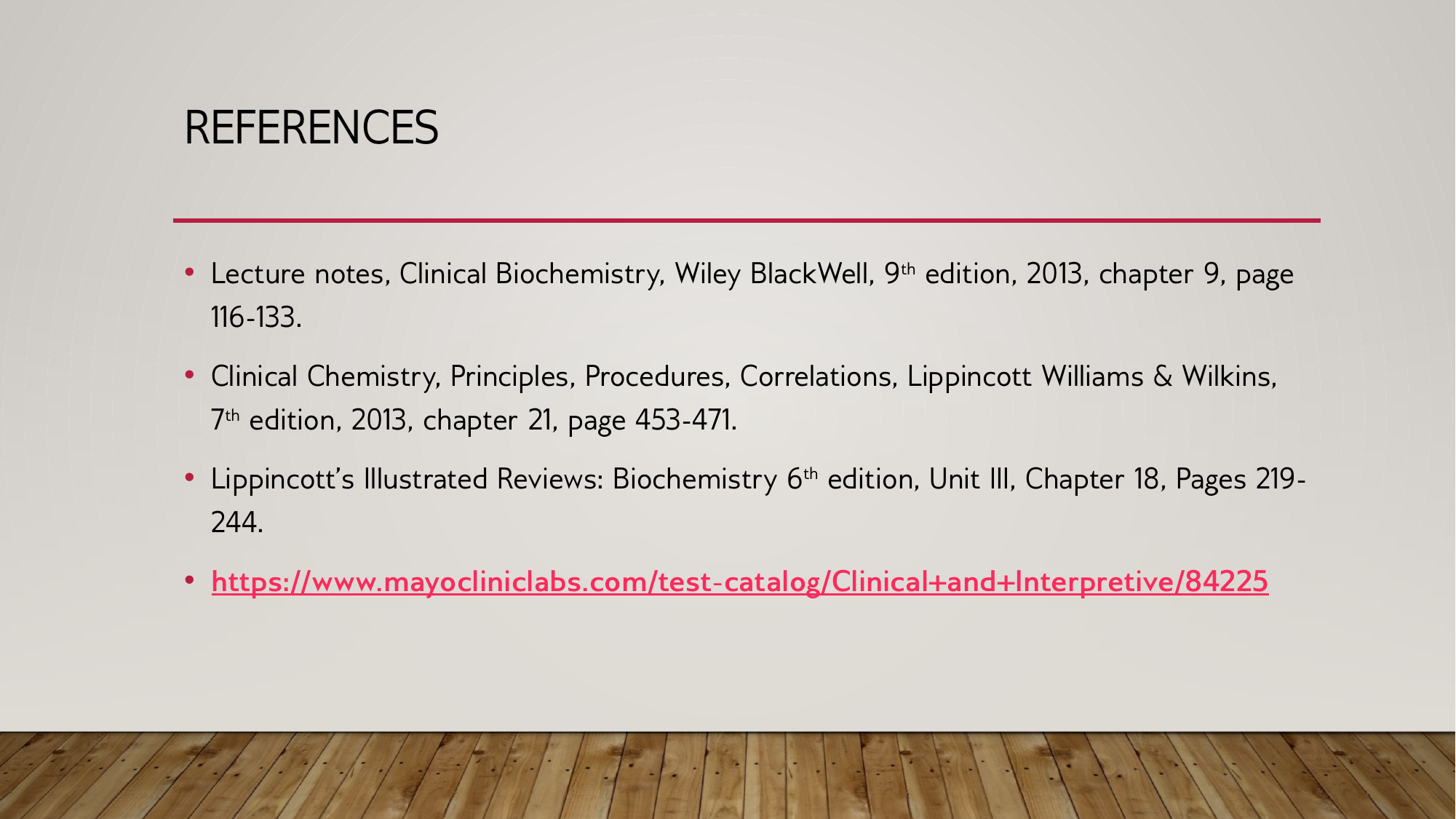

# References
Lecture notes, Clinical Biochemistry, Wiley BlackWell, 9th edition, 2013, chapter 9, page 116-133.
Clinical Chemistry, Principles, Procedures, Correlations, Lippincott Williams & Wilkins, 7th edition, 2013, chapter 21, page 453-471.
Lippincott’s Illustrated Reviews: Biochemistry 6th edition, Unit III, Chapter 18, Pages 219-244.
https://www.mayocliniclabs.com/test-catalog/Clinical+and+Interpretive/84225